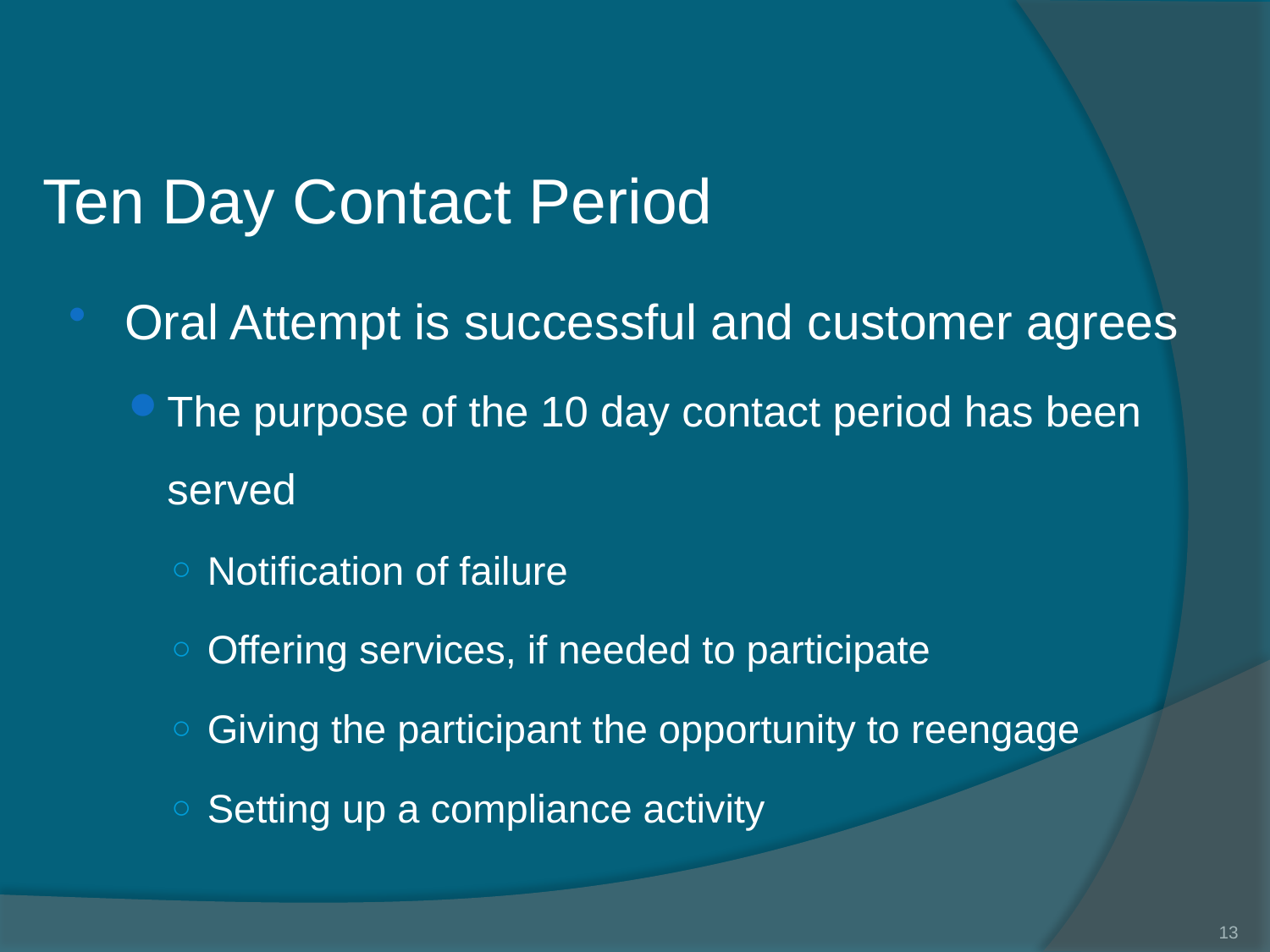

Ten Day Contact Period
Oral Attempt is successful and customer agrees
The purpose of the 10 day contact period has been served
Notification of failure
Offering services, if needed to participate
Giving the participant the opportunity to reengage
Setting up a compliance activity

13